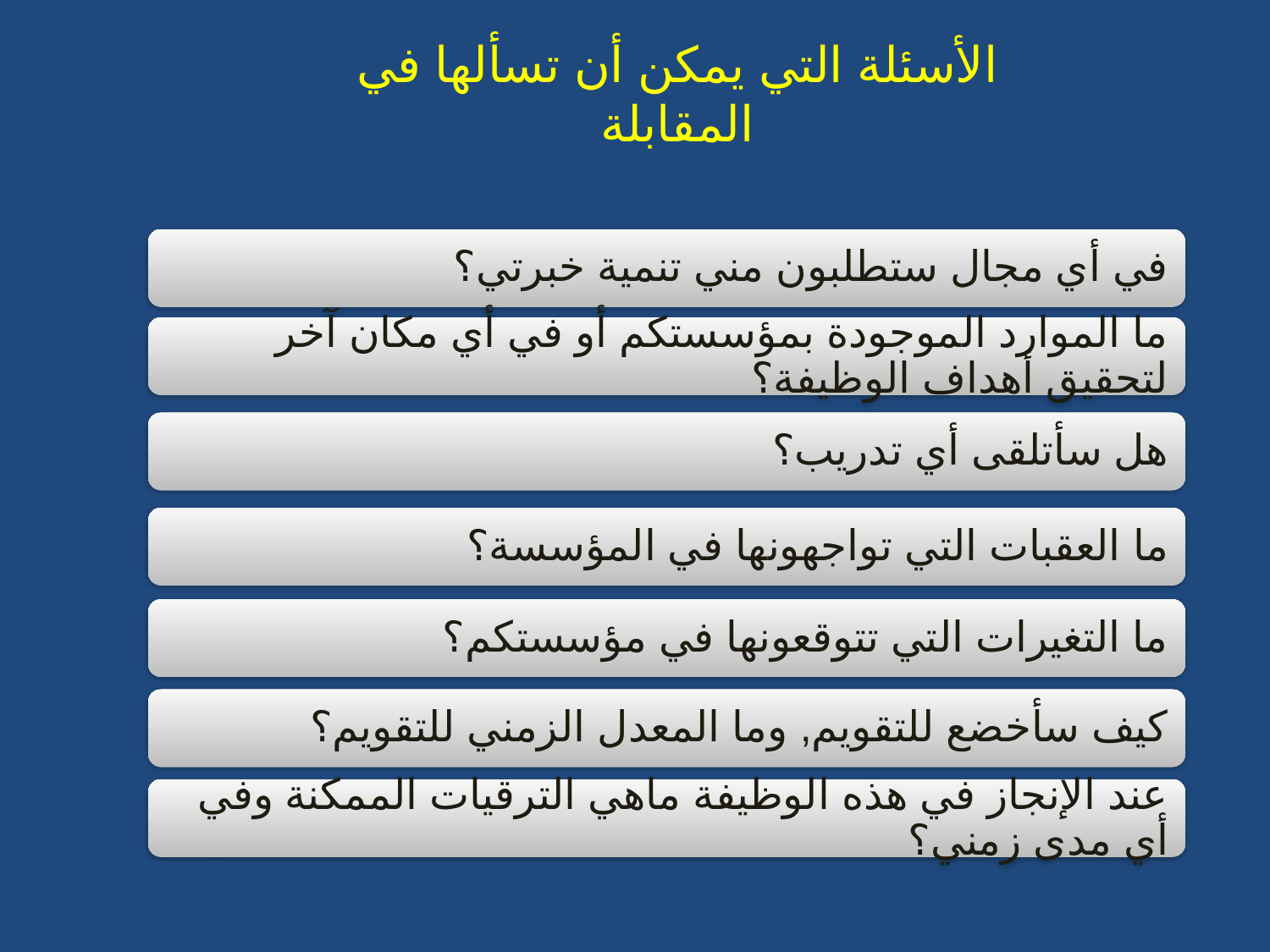

# الأسئلة التي يمكن أن تسألها في المقابلة
في أي مجال ستطلبون مني تنمية خبرتي؟
ما الموارد الموجودة بمؤسستكم أو في أي مكان آخر لتحقيق أهداف الوظيفة؟
هل سأتلقى أي تدريب؟
ما العقبات التي تواجهونها في المؤسسة؟
ما التغيرات التي تتوقعونها في مؤسستكم؟
كيف سأخضع للتقويم, وما المعدل الزمني للتقويم؟
عند الإنجاز في هذه الوظيفة ماهي الترقيات الممكنة وفي أي مدى زمني؟